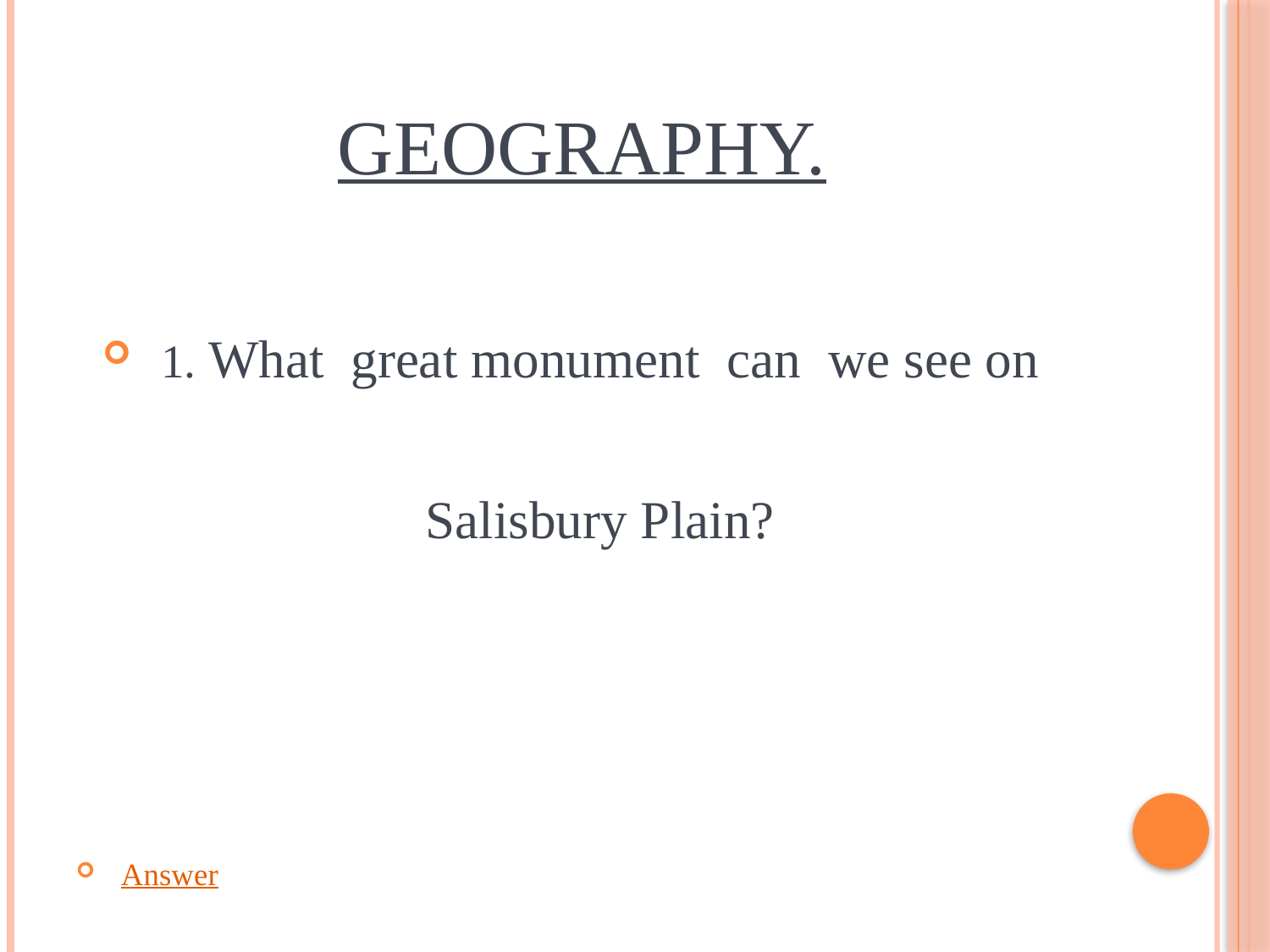

# Geography.
1. What  great monument  can  we see on Salisbury Plain?

 Answer